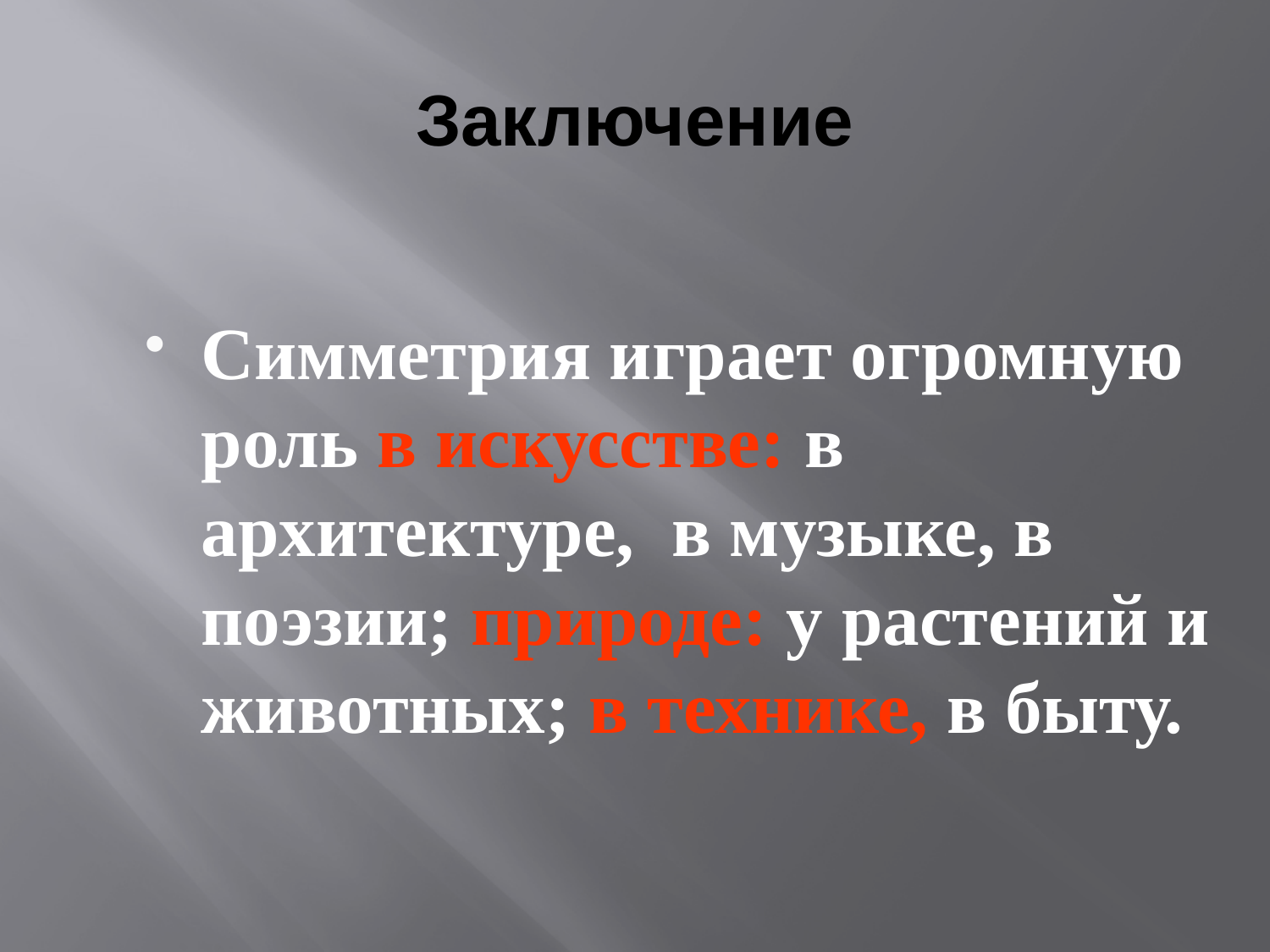

# Заключение

Симметрия играет огромную роль в искусстве: в архитектуре,  в музыке, в поэзии; природе: у растений и животных; в технике, в быту.